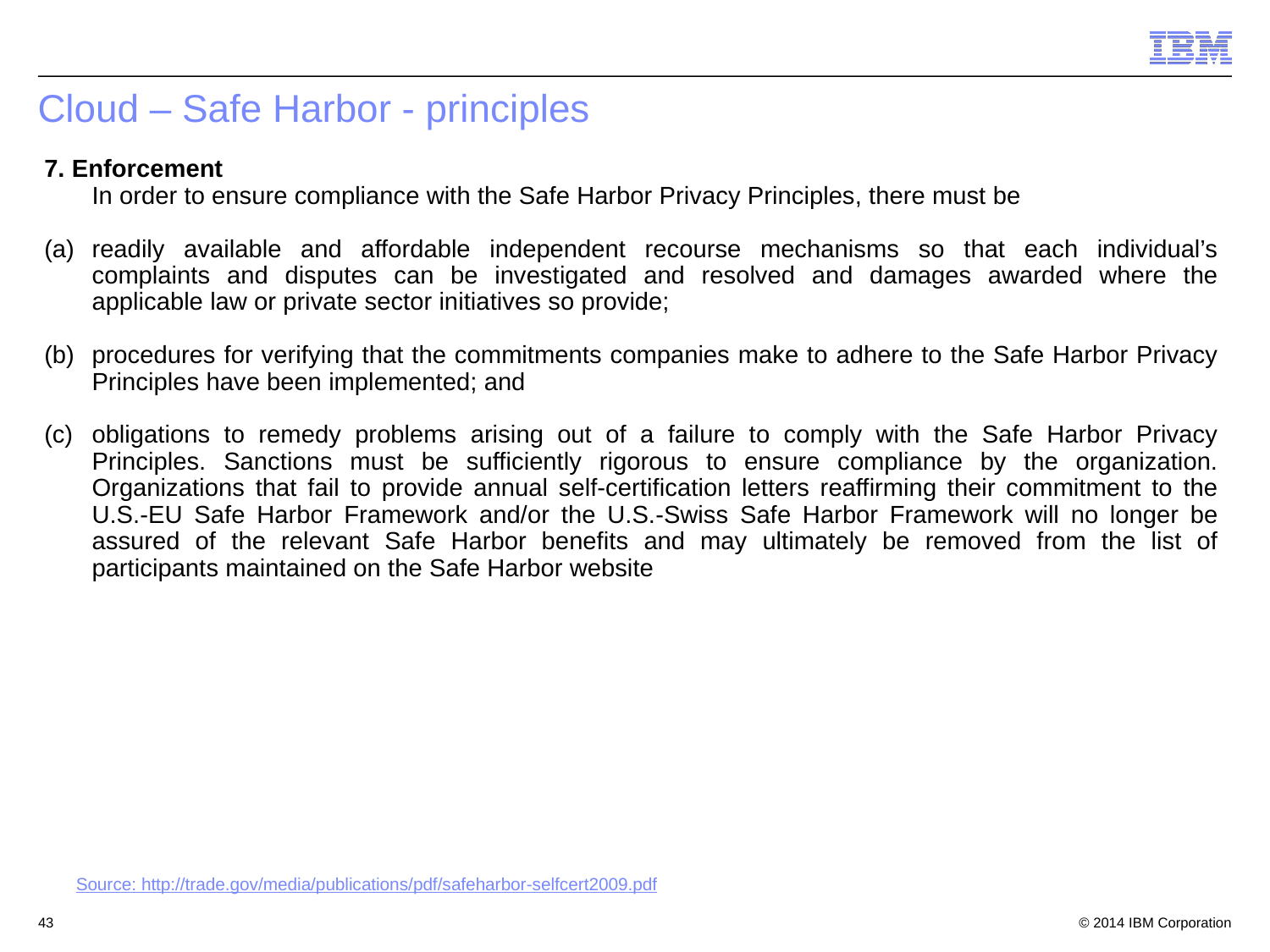

Cloud – Safe Harbor - principles

7. Enforcement
	In order to ensure compliance with the Safe Harbor Privacy Principles, there must be

readily available and affordable independent recourse mechanisms so that each individual’s complaints and disputes can be investigated and resolved and damages awarded where the applicable law or private sector initiatives so provide;

procedures for verifying that the commitments companies make to adhere to the Safe Harbor Privacy Principles have been implemented; and

obligations to remedy problems arising out of a failure to comply with the Safe Harbor Privacy Principles. Sanctions must be sufficiently rigorous to ensure compliance by the organization. Organizations that fail to provide annual self-certification letters reaffirming their commitment to the U.S.-EU Safe Harbor Framework and/or the U.S.-Swiss Safe Harbor Framework will no longer be assured of the relevant Safe Harbor benefits and may ultimately be removed from the list of participants maintained on the Safe Harbor website
Source: http://trade.gov/media/publications/pdf/safeharbor-selfcert2009.pdf
43